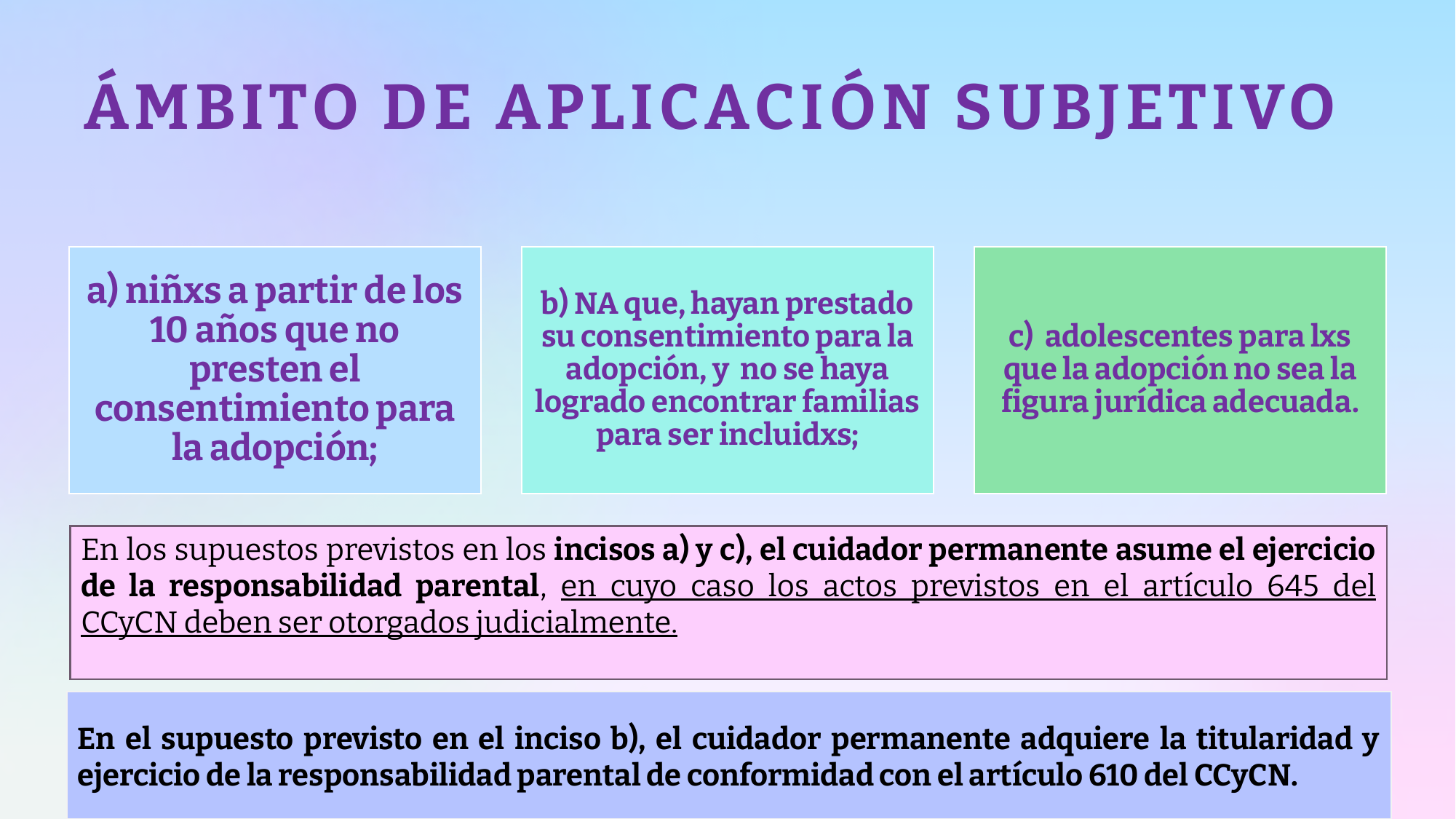

# Ámbito de aplicación subjetivo
a) niñxs a partir de los 10 años que no presten el consentimiento para la adopción;
b) NA que, hayan prestado su consentimiento para la adopción, y  no se haya logrado encontrar familias para ser incluidxs;
c)  adolescentes para lxs que la adopción no sea la figura jurídica adecuada.
En los supuestos previstos en los incisos a) y c), el cuidador permanente asume el ejercicio de la responsabilidad parental, en cuyo caso los actos previstos en el artículo 645 del CCyCN deben ser otorgados judicialmente.

En el supuesto previsto en el inciso b), el cuidador permanente adquiere la titularidad y ejercicio de la responsabilidad parental de conformidad con el artículo 610 del CCyCN.